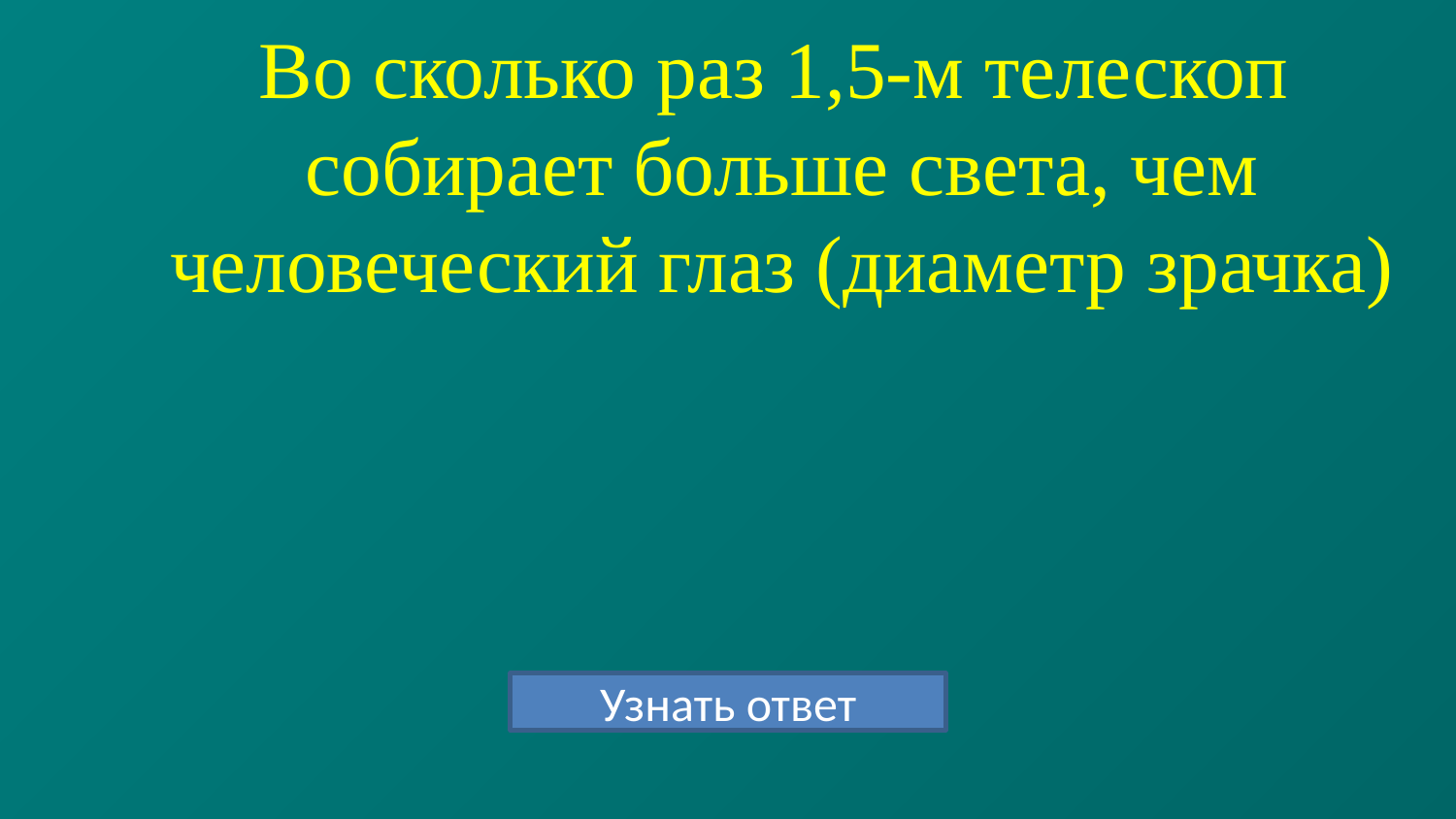

# Во сколько раз 1,5-м телескоп собирает больше света, чем человеческий глаз (диаметр зрачка)